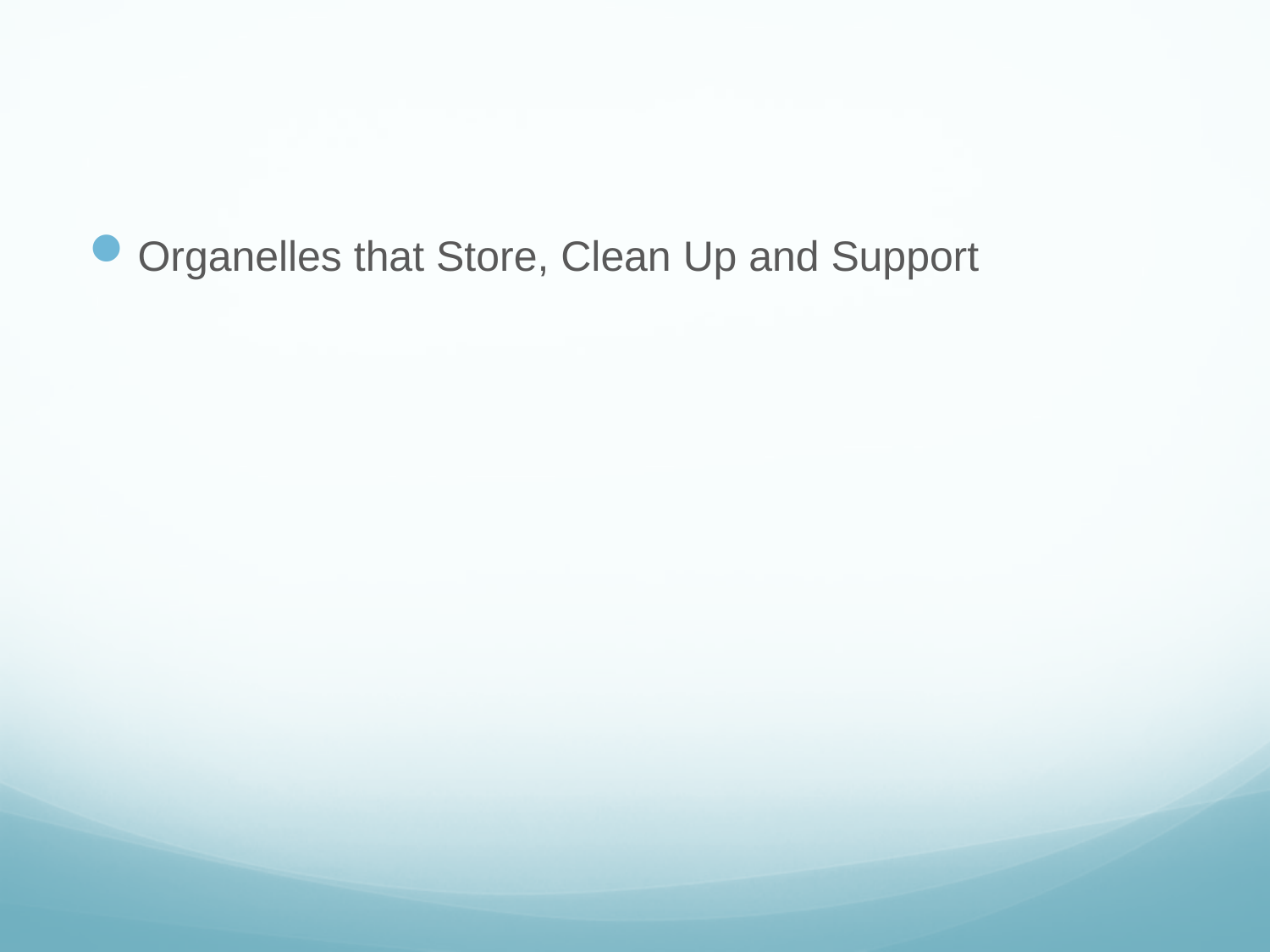

#
Organelles that Store, Clean Up and Support